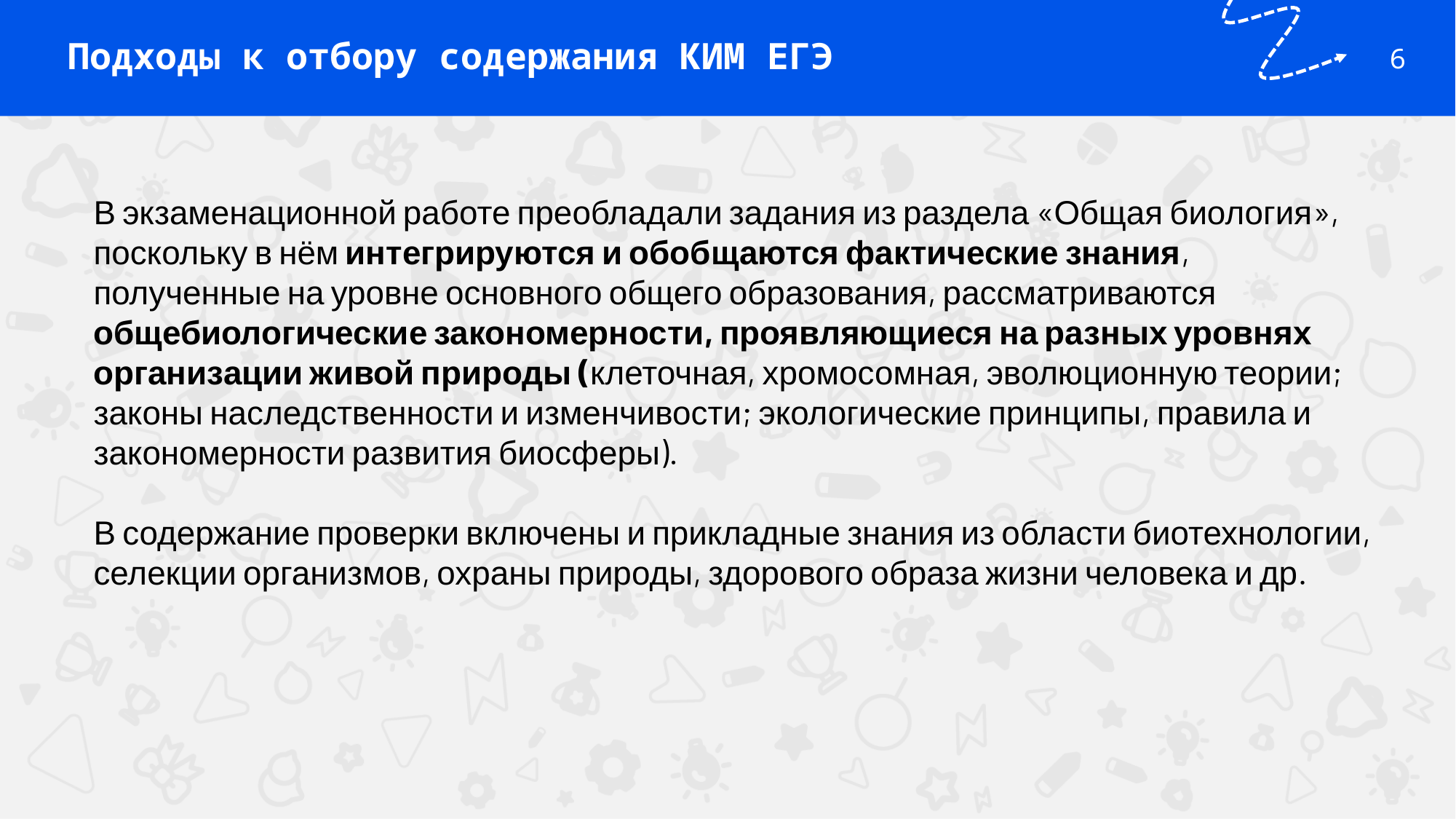

6
Подходы к отбору содержания КИМ ЕГЭ
В экзаменационной работе преобладали задания из раздела «Общая биология», поскольку в нём интегрируются и обобщаются фактические знания, полученные на уровне основного общего образования, рассматриваются общебиологические закономерности, проявляющиеся на разных уровнях организации живой природы (клеточная, хромосомная, эволюционную теории; законы наследственности и изменчивости; экологические принципы, правила и закономерности развития биосферы).

В содержание проверки включены и прикладные знания из области биотехнологии, селекции организмов, охраны природы, здорового образа жизни человека и др.